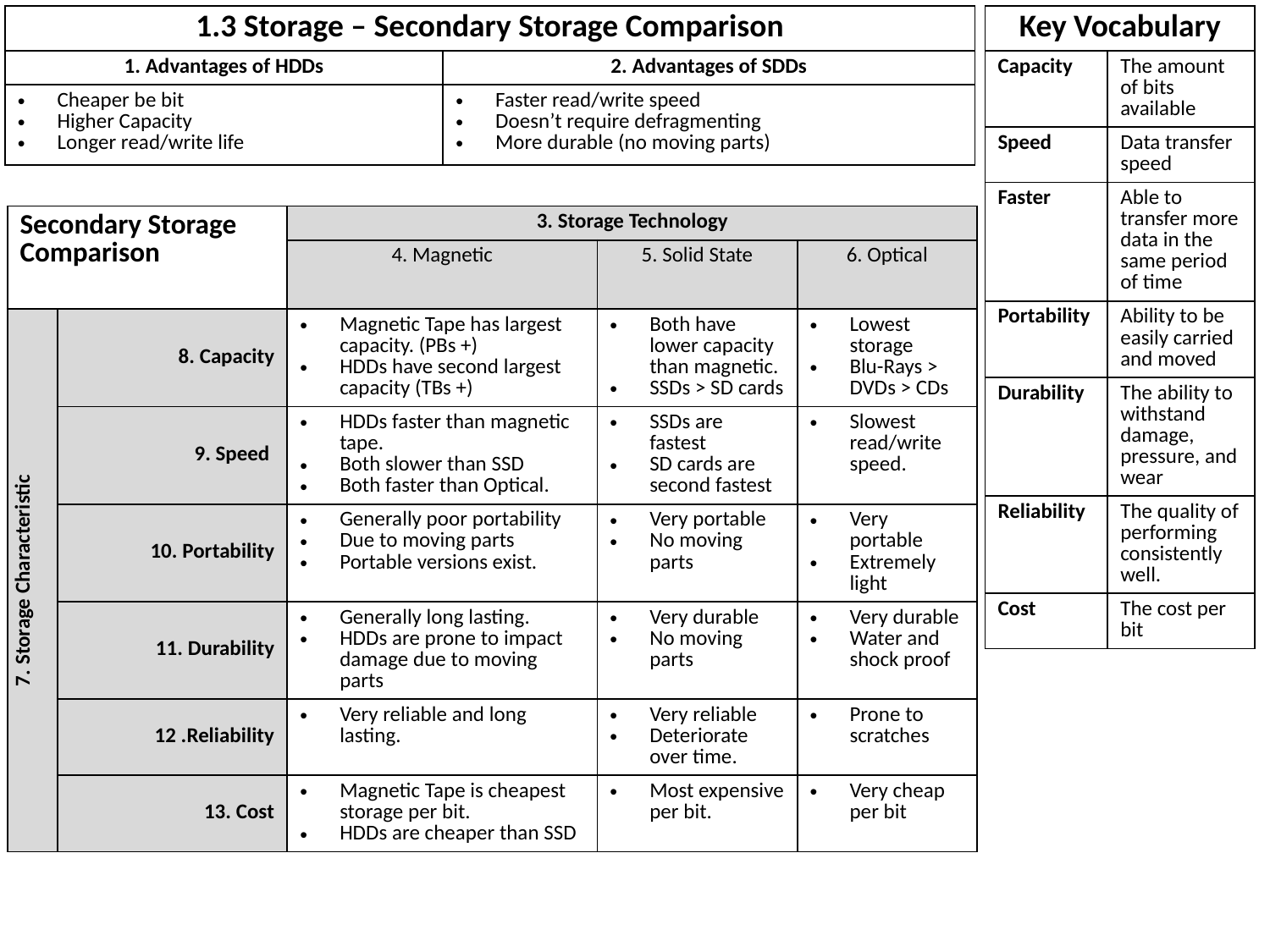

| 1.3 Storage – Secondary Storage Comparison |  |
| --- | --- |
| 1. Advantages of HDDs | 2. Advantages of SDDs |
| Cheaper be bit Higher Capacity Longer read/write life | Faster read/write speed Doesn’t require defragmenting More durable (no moving parts) |
| Key Vocabulary |  |
| --- | --- |
| Capacity | The amount of bits available |
| Speed | Data transfer speed |
| Faster | Able to transfer more data in the same period of time |
| Portability | Ability to be easily carried and moved |
| Durability | The ability to withstand damage, pressure, and wear |
| Reliability | The quality of performing consistently well. |
| Cost | The cost per bit |
| Secondary Storage Comparison |  | 3. Storage Technology |  |  |
| --- | --- | --- | --- | --- |
|  |  | 4. Magnetic | 5. Solid State | 6. Optical |
| 7. Storage Characteristic | 8. Capacity | Magnetic Tape has largest capacity. (PBs +) HDDs have second largest capacity (TBs +) | Both have lower capacity than magnetic. SSDs > SD cards | Lowest storage Blu-Rays > DVDs > CDs |
|  | 9. Speed | HDDs faster than magnetic tape. Both slower than SSD Both faster than Optical. | SSDs are fastest SD cards are second fastest | Slowest read/write speed. |
|  | 10. Portability | Generally poor portability Due to moving parts Portable versions exist. | Very portable No moving parts | Very portable Extremely light |
|  | 11. Durability | Generally long lasting. HDDs are prone to impact damage due to moving parts | Very durable No moving parts | Very durable Water and shock proof |
|  | 12 .Reliability | Very reliable and long lasting. | Very reliable Deteriorate over time. | Prone to scratches |
|  | 13. Cost | Magnetic Tape is cheapest storage per bit. HDDs are cheaper than SSD | Most expensive per bit. | Very cheap per bit |